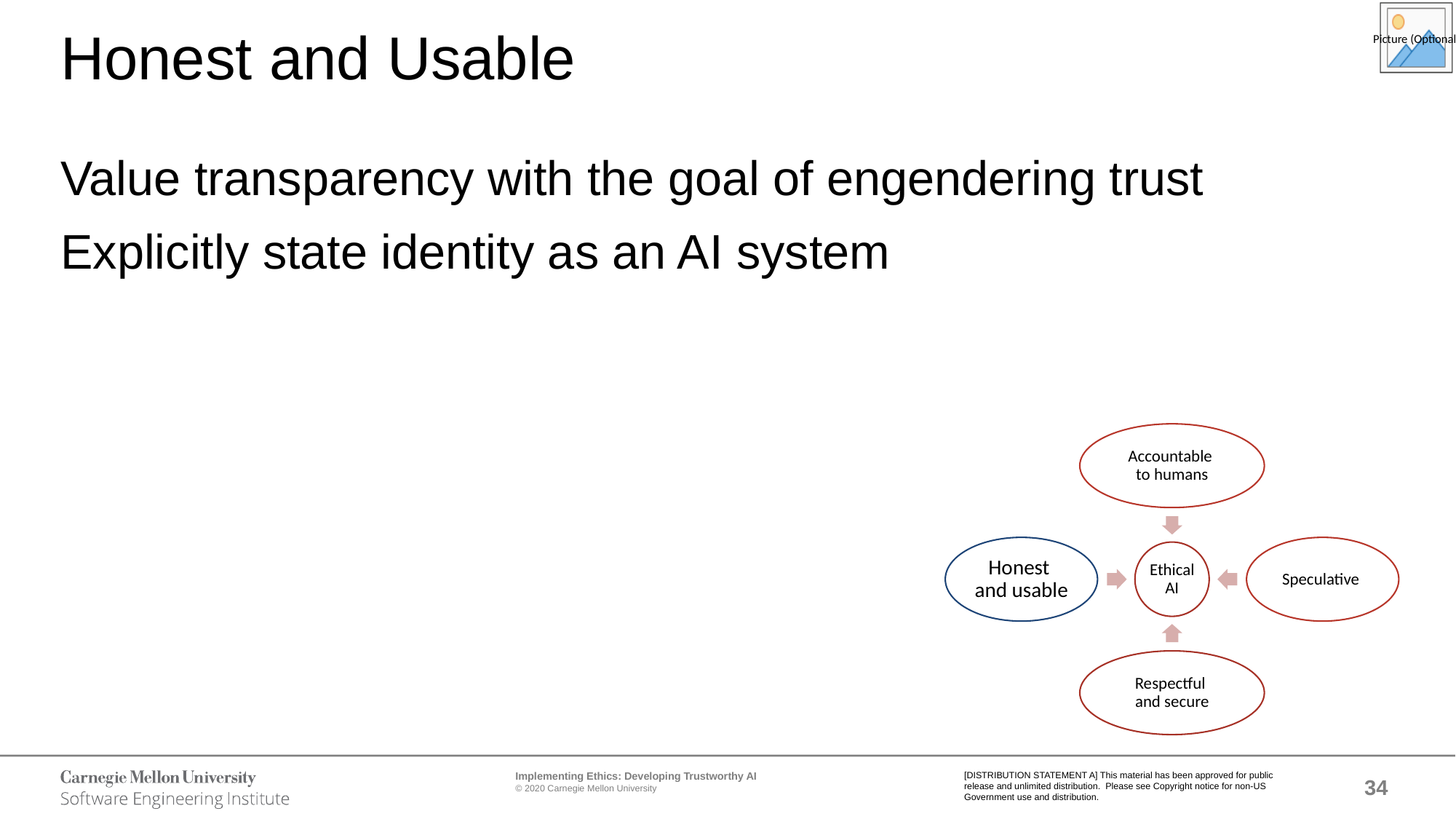

# Honest and Usable
Value transparency with the goal of engendering trust
Explicitly state identity as an AI system
Ethical AI

Accountable
to humans

Speculative

Respectful
and secure

Honest
and usable